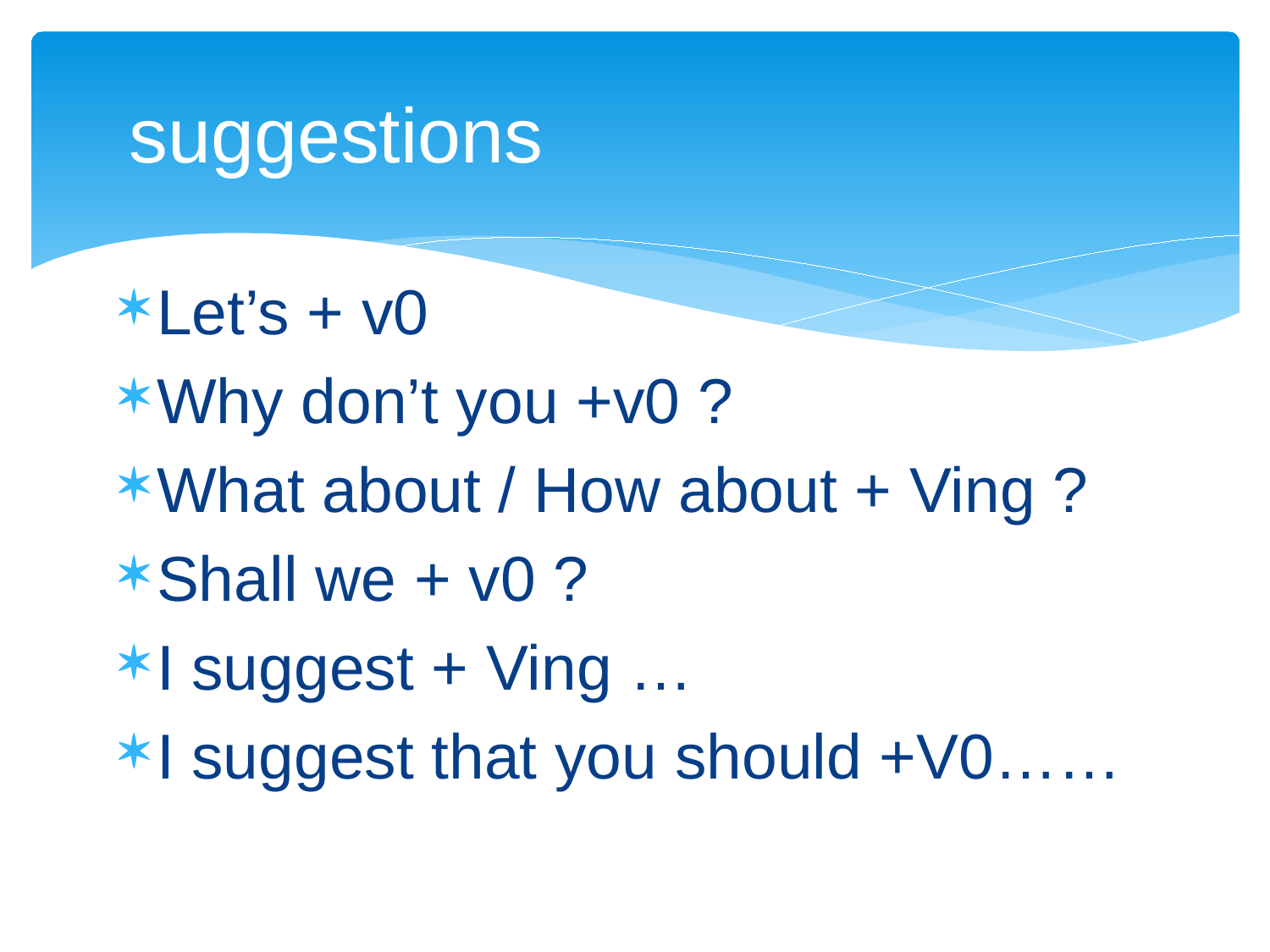

# suggestions
Let’s + v0
Why don’t you +v0 ?
What about / How about + Ving ?
Shall we + v0 ?
I suggest + Ving …
I suggest that you should +V0……